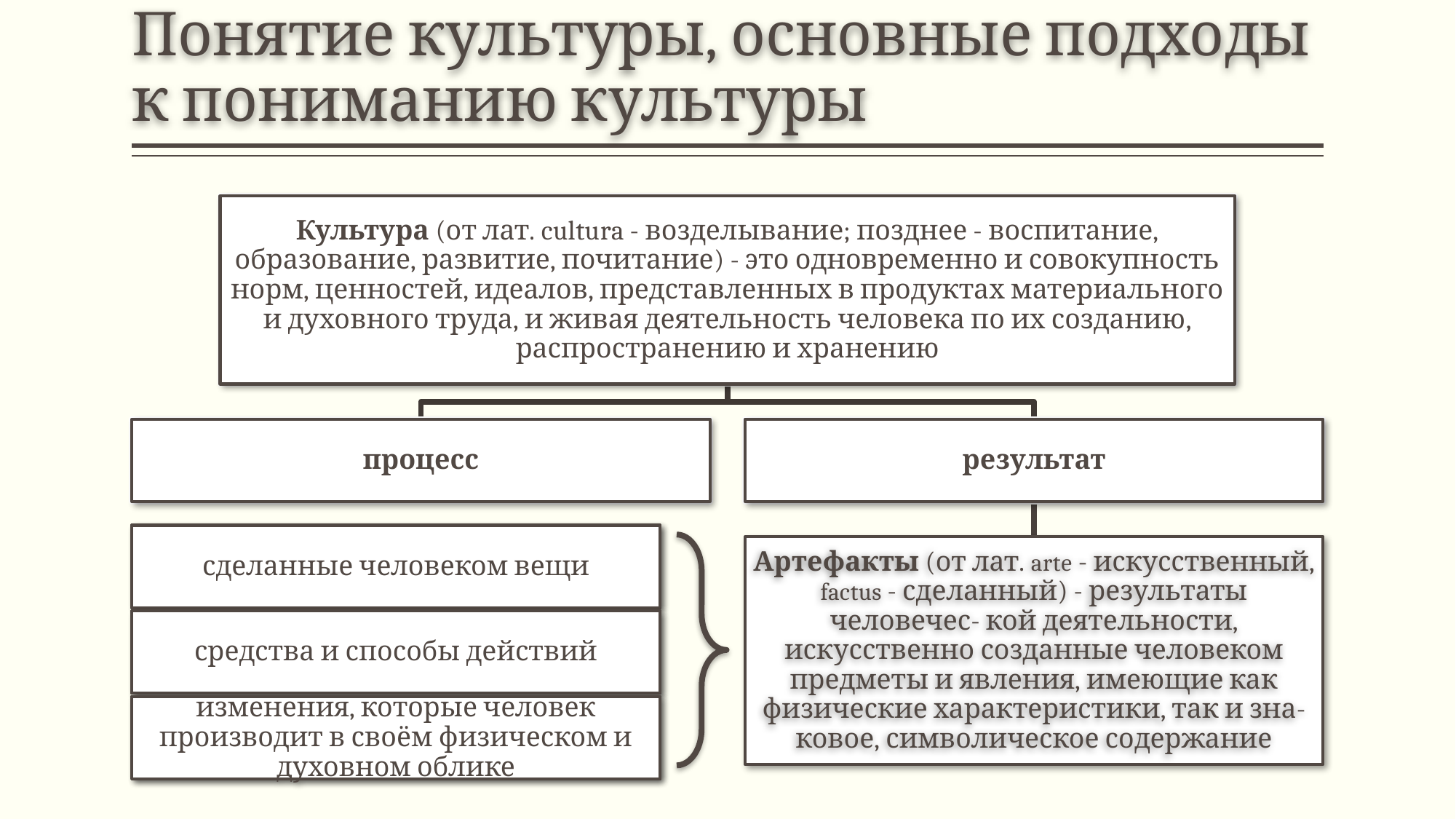

# Понятие культуры, основные подходы к пониманию культуры

Культура (от лат. cultura - возделывание; позднее - воспитание, образование, развитие, почитание) - это одновременно и совокупность норм, ценностей, идеалов, представленных в продуктах материального и духовного труда, и живая деятельность человека по их созданию, распространению и хранению

процесс

результат

Артефакты (от лат. arte - искусственный, factus - сделанный) - результаты человечес- кой деятельности, искусственно созданные человеком предметы и явления, имеющие как физические характеристики, так и зна- ковое, символическое содержание

сделанные человеком вещи

средства и способы действий

изменения, которые человек производит в своём физическом и духовном облике